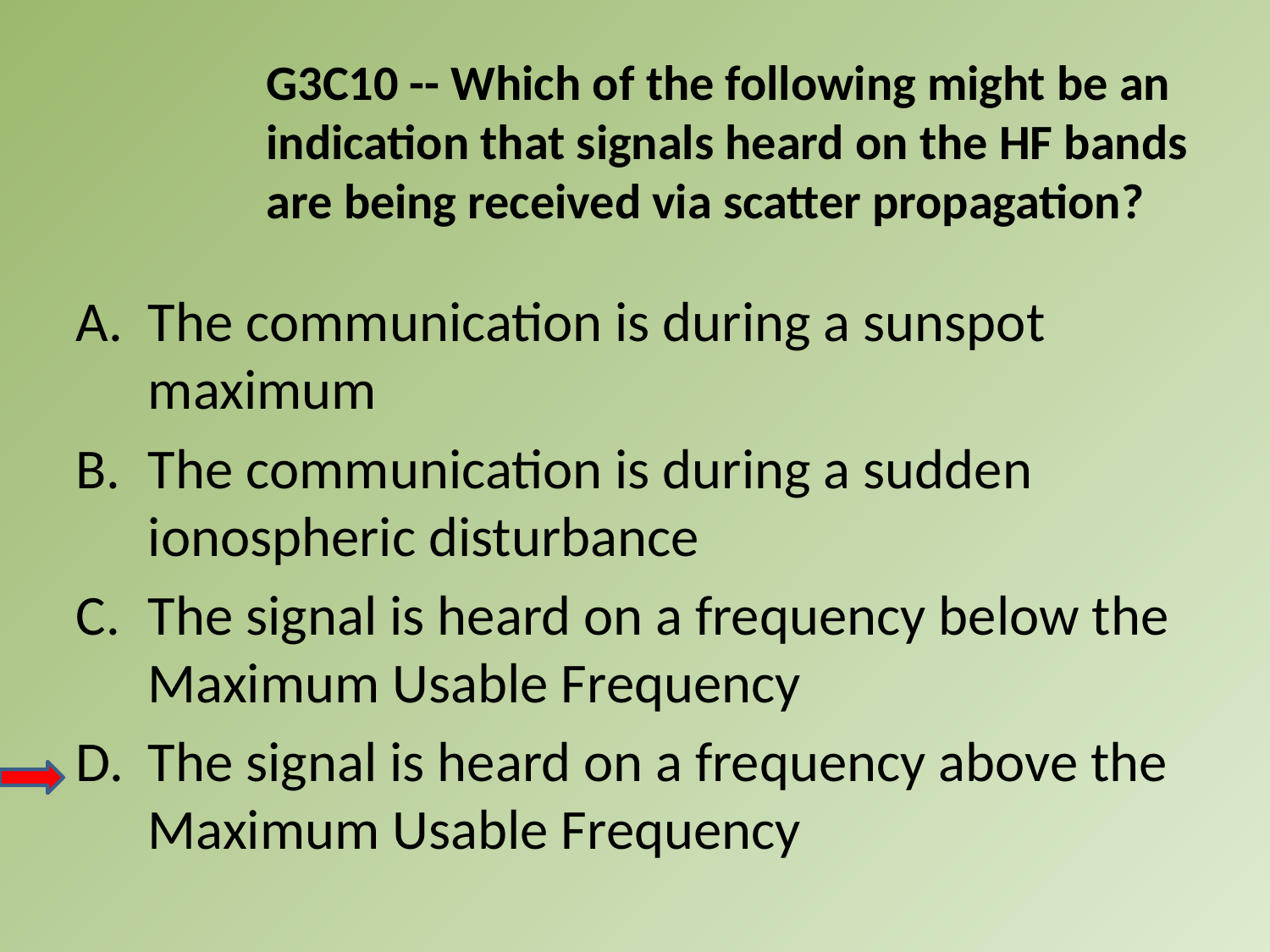

G3C10 -- Which of the following might be an indication that signals heard on the HF bands are being received via scatter propagation?
A.	The communication is during a sunspot maximum
B.	The communication is during a sudden ionospheric disturbance
C.	The signal is heard on a frequency below the Maximum Usable Frequency
D.	The signal is heard on a frequency above the Maximum Usable Frequency